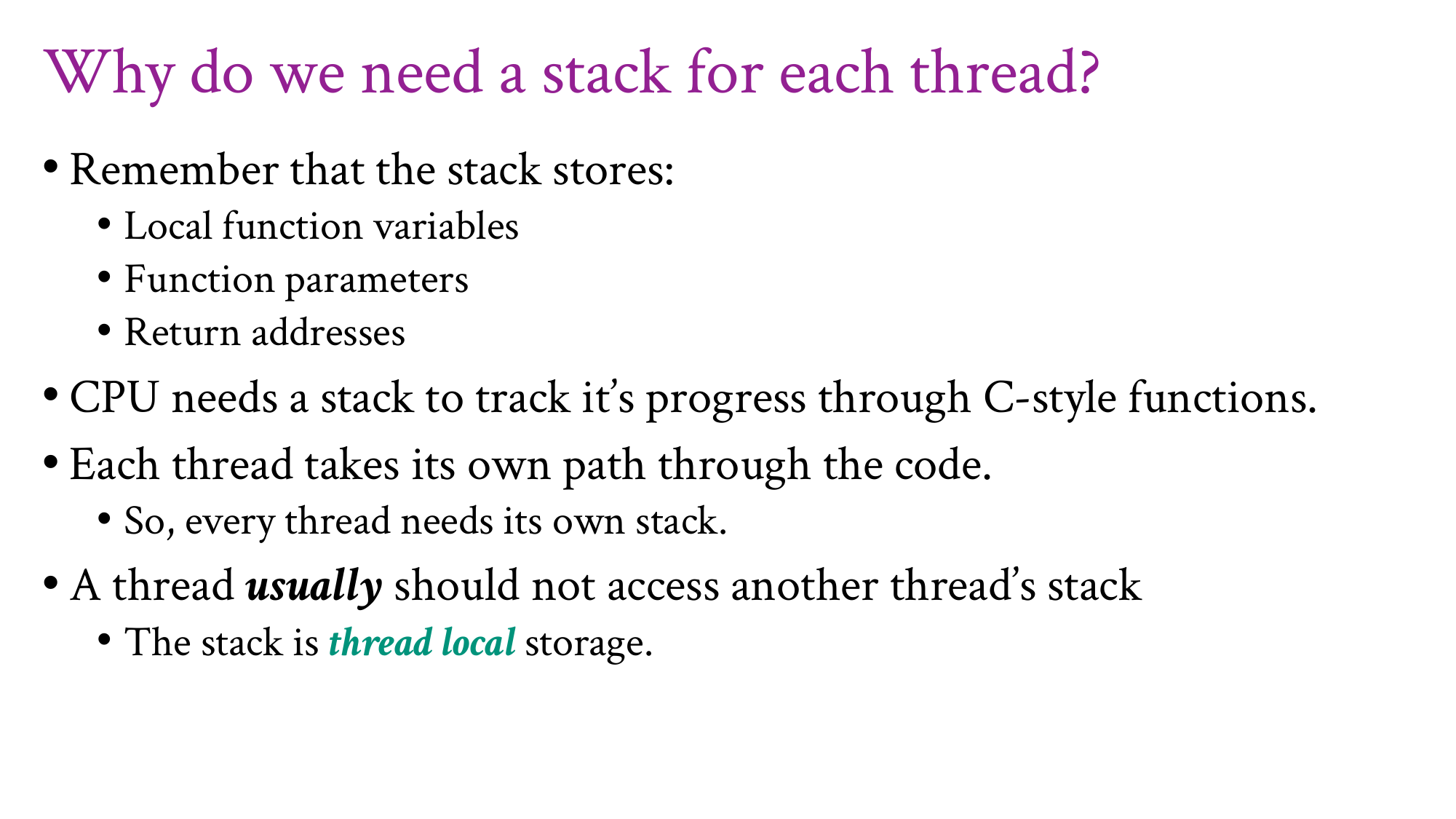

# Why do we need a stack for each thread?
Remember that the stack stores:
Local function variables
Function parameters
Return addresses
CPU needs a stack to track it’s progress through C-style functions.
Each thread takes its own path through the code.
So, every thread needs its own stack.
A thread usually should not access another thread’s stack
The stack is thread local storage.